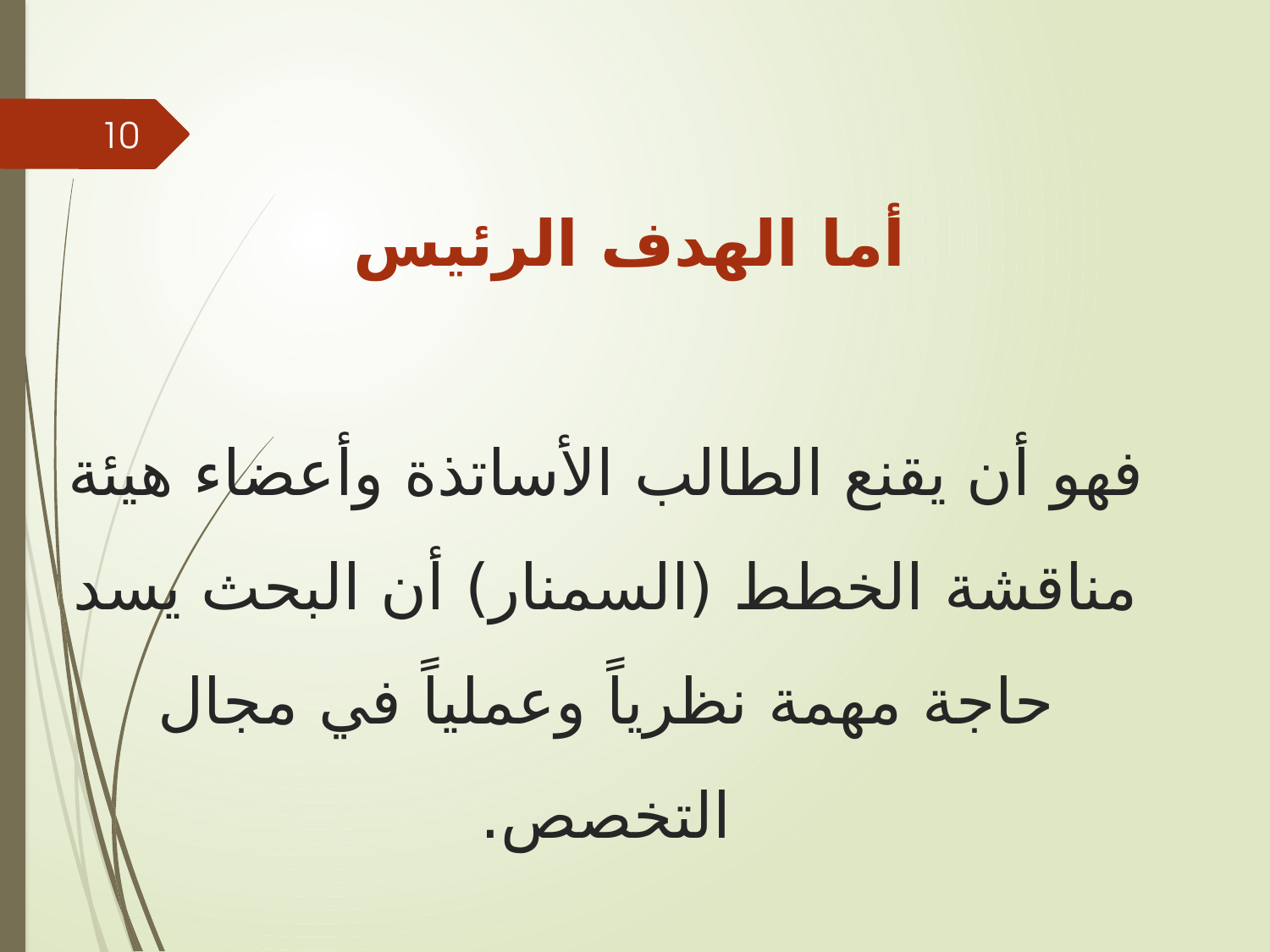

10
# أما الهدف الرئيس فهو أن يقنع الطالب الأساتذة وأعضاء هيئة مناقشة الخطط (السمنار) أن البحث يسد حاجة مهمة نظرياً وعملياً في مجال التخصص.